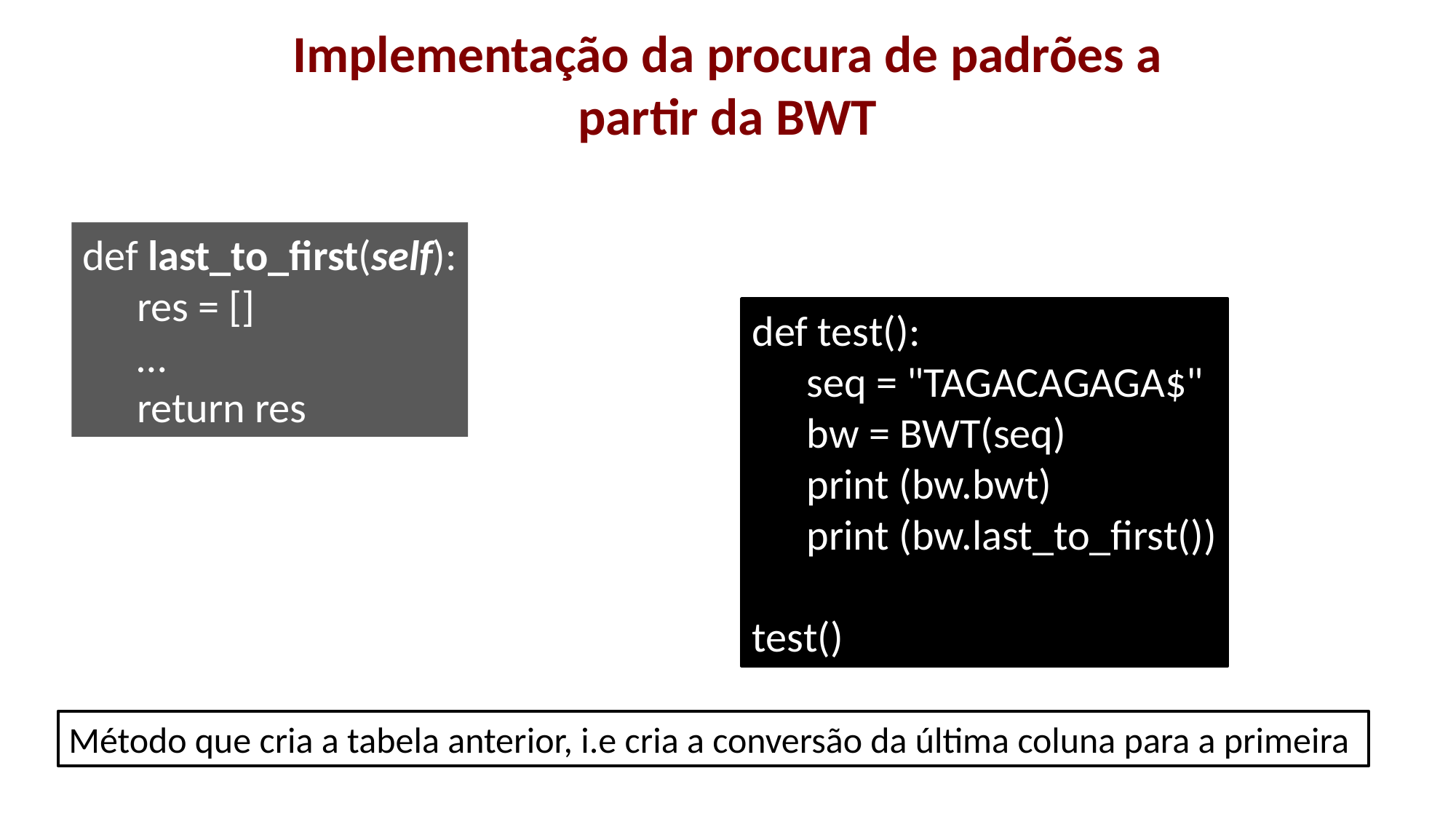

# Implementação da procura de padrões a partir da BWT
def last_to_first(self):
res = []
…
return res
def test():
seq = "TAGACAGAGA$"
bw = BWT(seq)
print (bw.bwt)
print (bw.last_to_first())

test()
Método que cria a tabela anterior, i.e cria a conversão da última coluna para a primeira